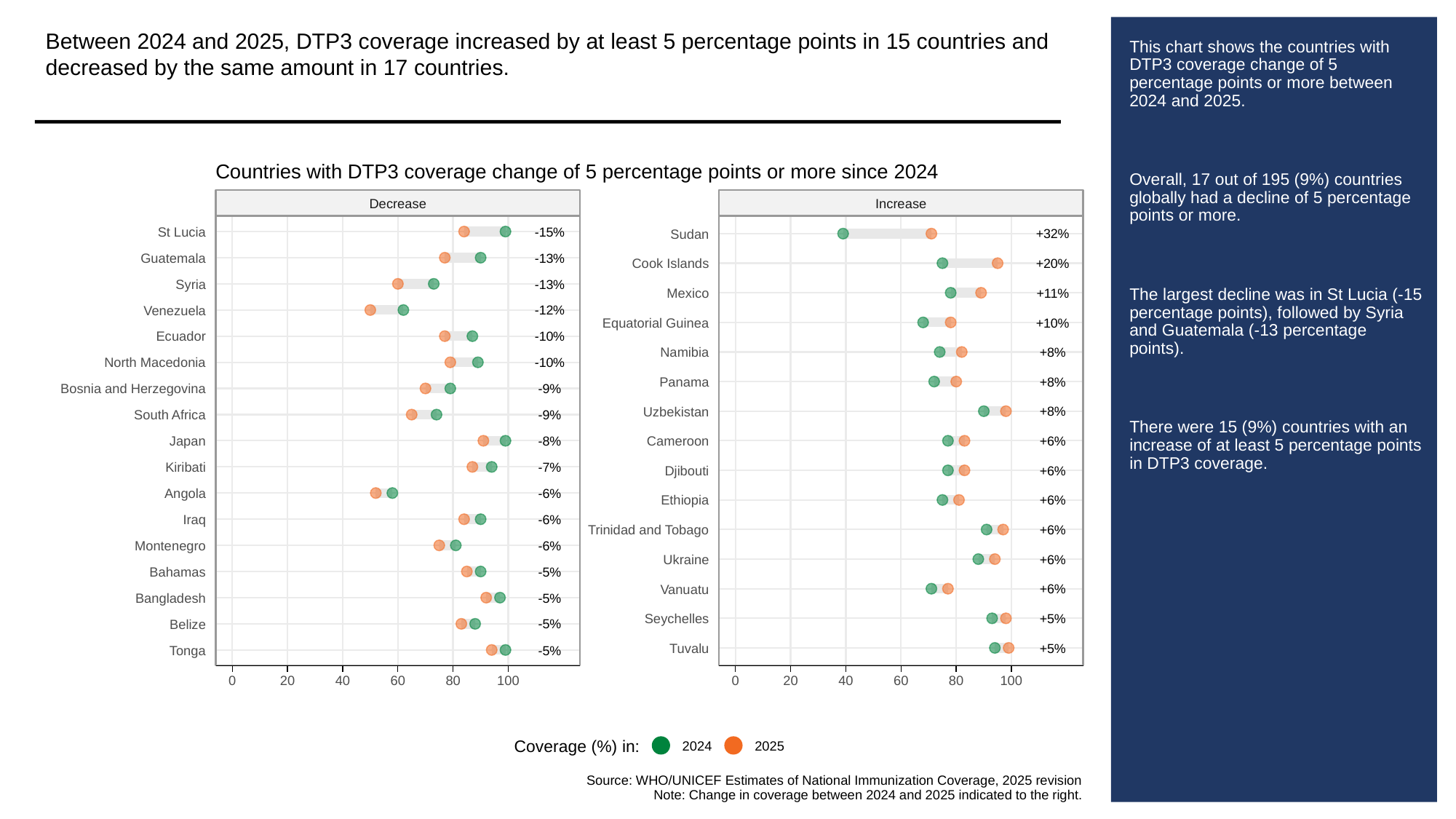

Between 2024 and 2025, DTP3 coverage increased by at least 5 percentage points in 15 countries and decreased by the same amount in 17 countries.
# This chart shows the countries with DTP3 coverage change of 5 percentage points or more between 2024 and 2025.

Overall, 17 out of 195 (9%) countries globally had a decline of 5 percentage points or more.

The largest decline was in St Lucia (-15 percentage points), followed by Syria and Guatemala (-13 percentage points).

There were 15 (9%) countries with an increase of at least 5 percentage points in DTP3 coverage.

Countries with DTP3 coverage change of 5 percentage points or more since 2024

Decrease
Increase

St Lucia
-15%

Sudan
+32%

Guatemala
-13%

Cook Islands
+20%

Syria
-13%

Mexico
+11%

Venezuela
-12%

Equatorial Guinea
+10%

Ecuador
-10%

Namibia
+8%

North Macedonia
-10%

Panama
+8%

Bosnia and Herzegovina
-9%

Uzbekistan
+8%

South Africa
-9%

Japan
Cameroon
-8%
+6%

Kiribati
-7%

Djibouti
+6%

Angola
-6%

Ethiopia
+6%

Iraq
-6%

Trinidad and Tobago
+6%

Montenegro
-6%

Ukraine
+6%

Bahamas
-5%

Vanuatu
+6%

Bangladesh
-5%

Seychelles
+5%

Belize
-5%

Tuvalu
+5%

Tonga
-5%

0
20
40
60
80
100
0
20
40
60
80
100

Coverage (%) in:
2024
2025
Source: WHO/UNICEF Estimates of National Immunization Coverage, 2025 revision
Note: Change in coverage between 2024 and 2025 indicated to the right.